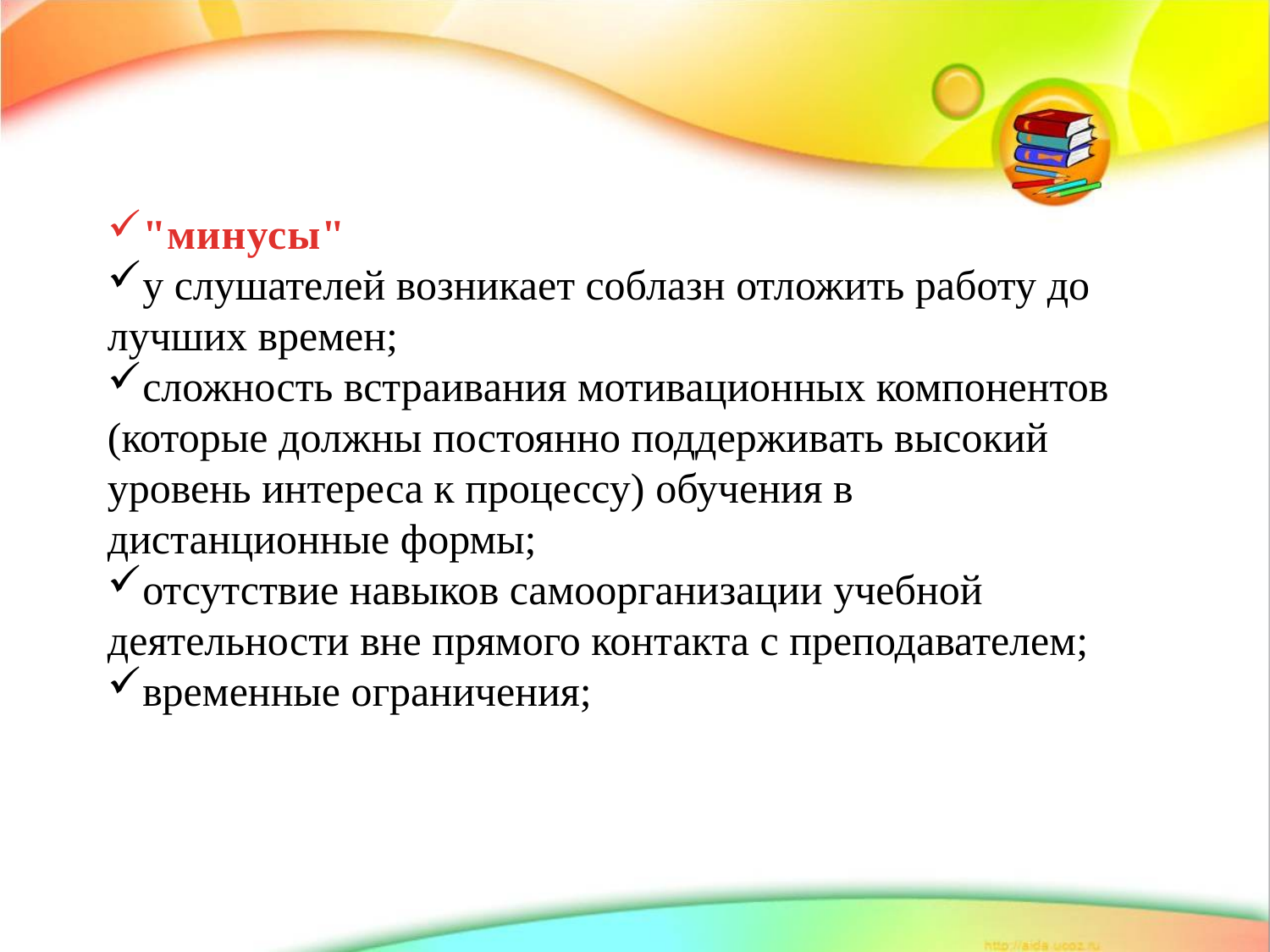

"минусы"
у слушателей возникает соблазн отложить работу до лучших времен;
сложность встраивания мотивационных компонентов (которые должны постоянно поддерживать высокий уровень интереса к процессу) обучения в дистанционные формы;
отсутствие навыков самоорганизации учебной деятельности вне прямого контакта с преподавателем;
временные ограничения;